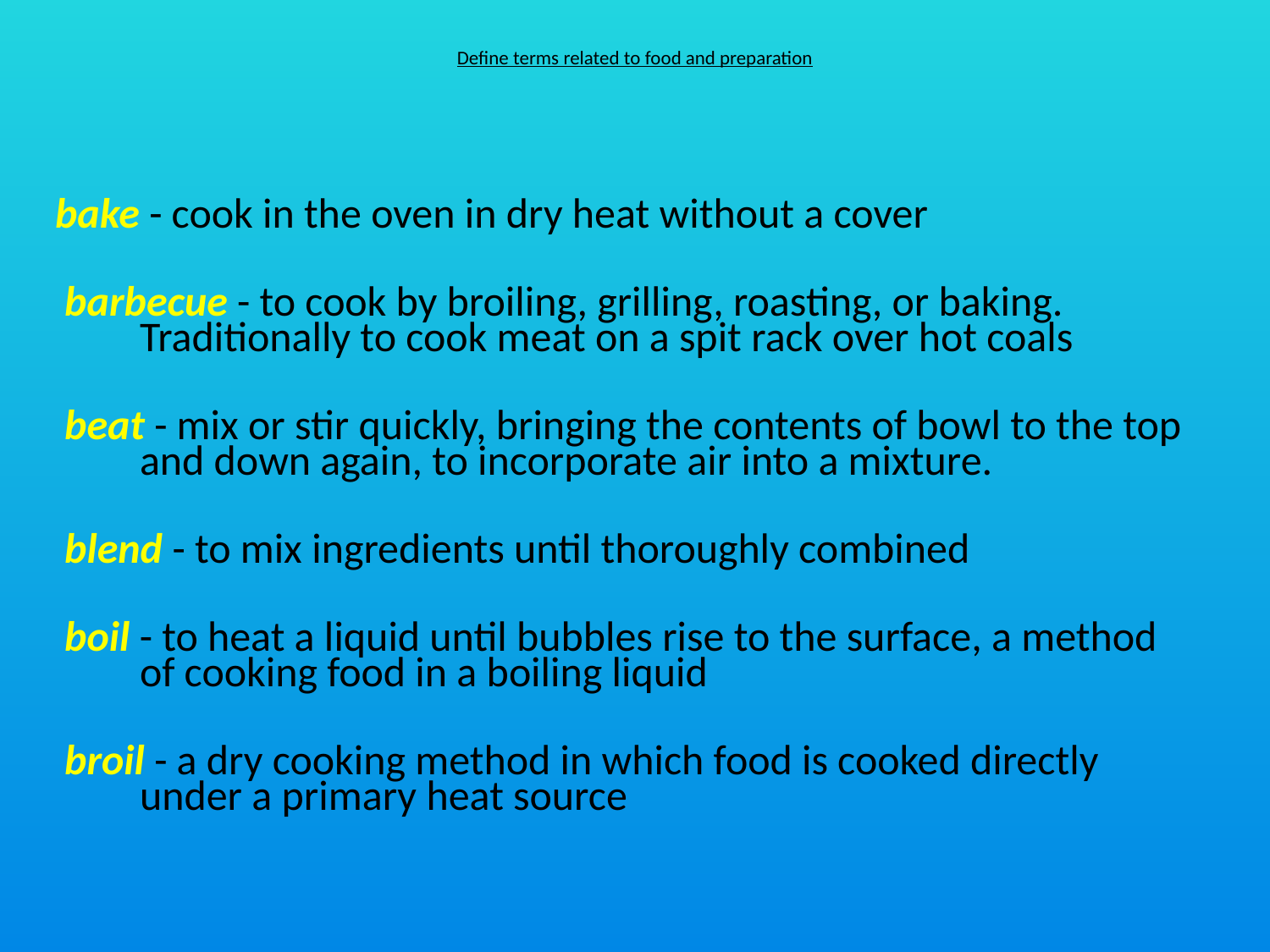

# Define terms related to food and preparation

bake - cook in the oven in dry heat without a cover

 barbecue - to cook by broiling, grilling, roasting, or baking. Traditionally to cook meat on a spit rack over hot coals

 beat - mix or stir quickly, bringing the contents of bowl to the top and down again, to incorporate air into a mixture.

 blend - to mix ingredients until thoroughly combined

 boil - to heat a liquid until bubbles rise to the surface, a method of cooking food in a boiling liquid

 broil - a dry cooking method in which food is cooked directly under a primary heat source